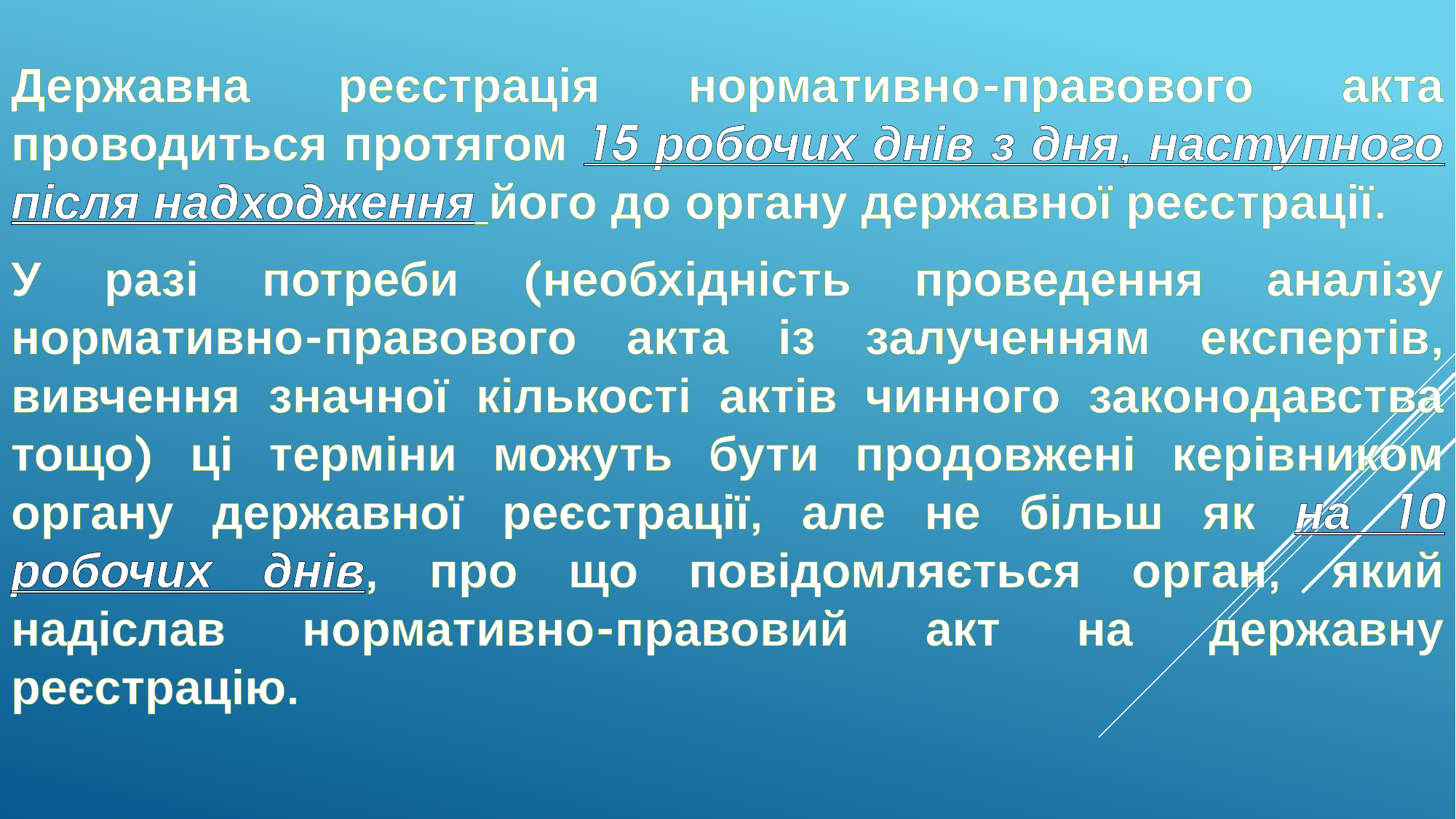

Державна реєстрація нормативно-правового акта проводиться протягом 15 робочих днів з дня, наступного після надходження його до органу державної реєстрації.
У разі потреби (необхідність проведення аналізу нормативно-правового акта із залученням експертів, вивчення значної кількості актів чинного законодавства тощо) ці терміни можуть бути продовжені керівником органу державної реєстрації, але не більш як на 10 робочих днів, про що повідомляється орган, який надіслав нормативно-правовий акт на державну реєстрацію.